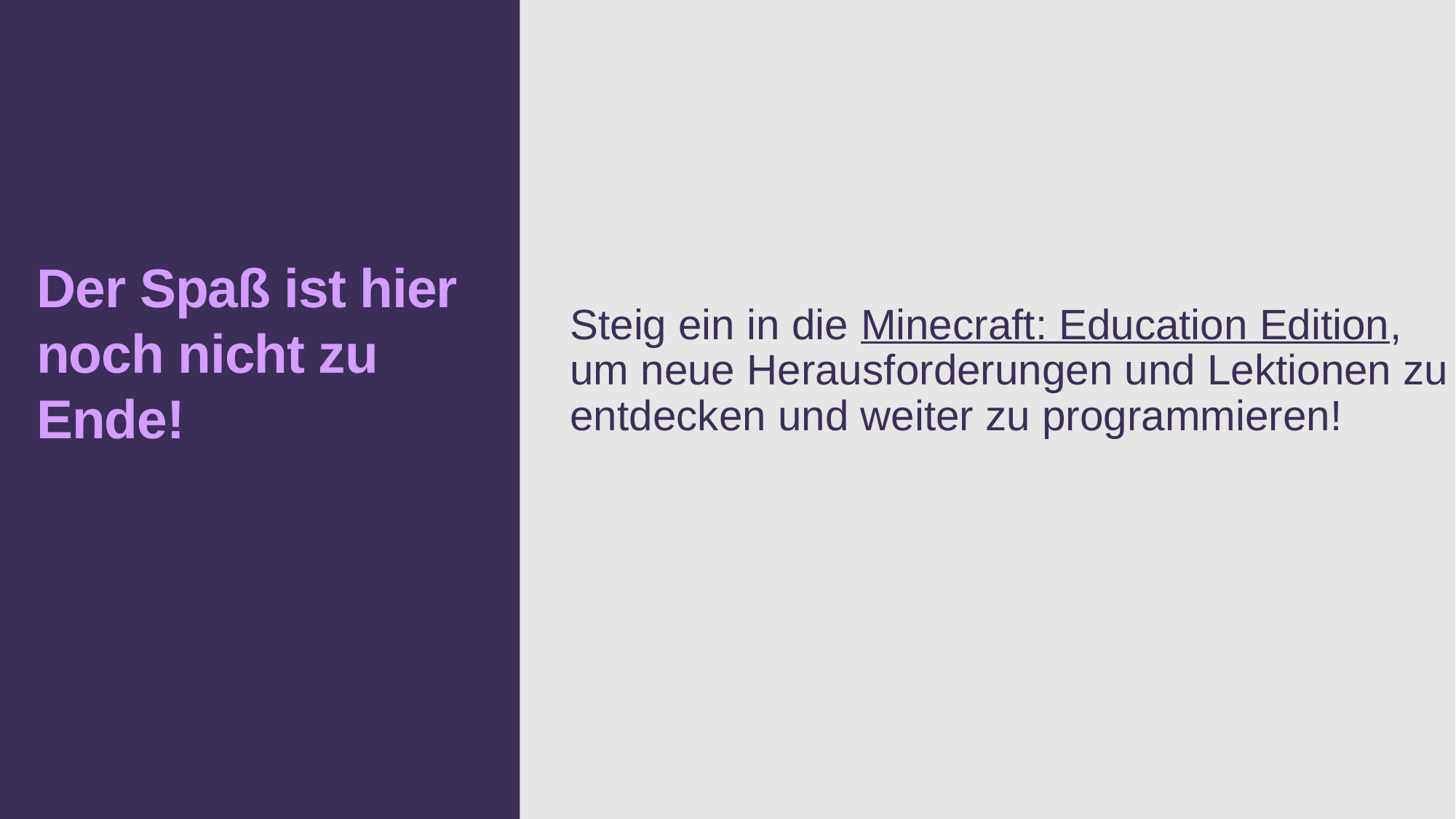

Steig ein in die Minecraft: Education Edition, um neue Herausforderungen und Lektionen zu entdecken und weiter zu programmieren!

# Der Spaß ist hier noch nicht zu Ende!